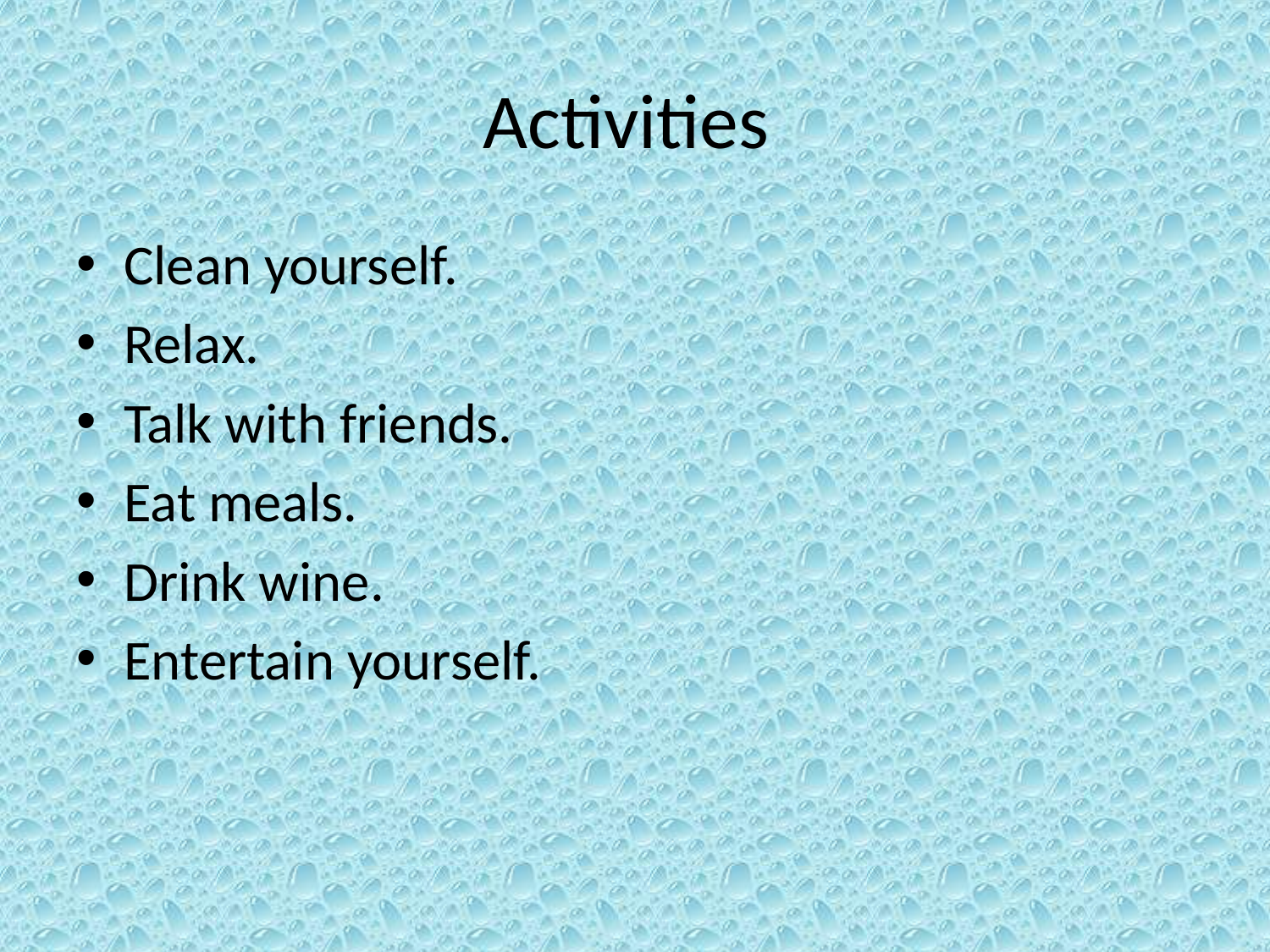

# Activities
Clean yourself.
Relax.
Talk with friends.
Eat meals.
Drink wine.
Entertain yourself.